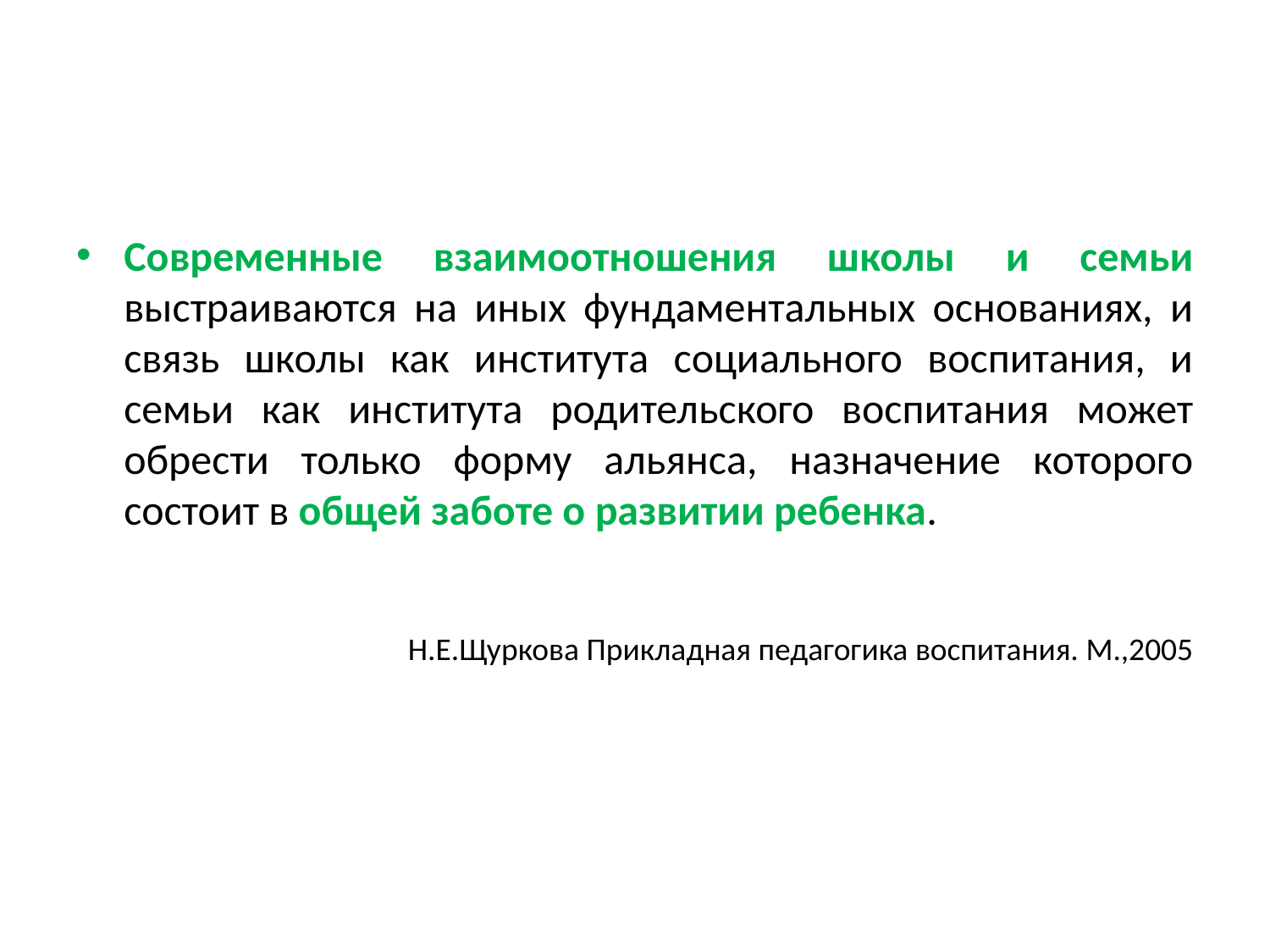

#
Современные взаимоотношения школы и семьи выстраиваются на иных фундаментальных основаниях, и связь школы как института социального воспитания, и семьи как института родительского воспитания может обрести только форму альянса, назначение которого состоит в общей заботе о развитии ребенка.

Н.Е.Щуркова Прикладная педагогика воспитания. М.,2005